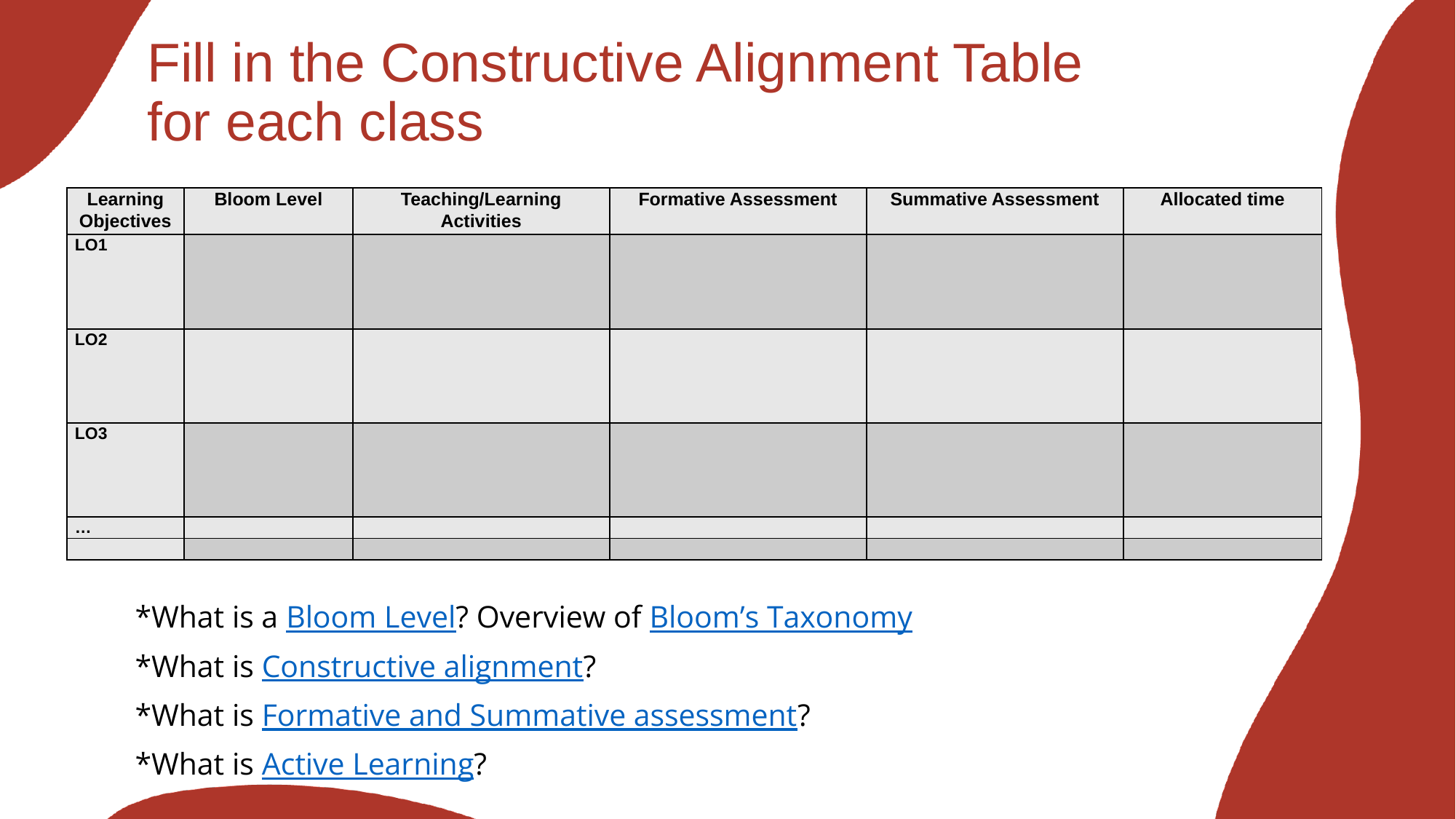

# Fill in the Constructive Alignment Table for each class
| Learning Objectives | Bloom Level | Teaching/Learning Activities | Formative Assessment | Summative Assessment | Allocated time |
| --- | --- | --- | --- | --- | --- |
| LO1 |  |  |  |  |  |
| LO2 |  |  |  |  |  |
| LO3 |  |  |  |  |  |
| … |  |  |  |  |  |
|  |  |  |  |  |  |
*What is a Bloom Level? Overview of Bloom’s Taxonomy
*What is Constructive alignment?
*What is Formative and Summative assessment?
*What is Active Learning?